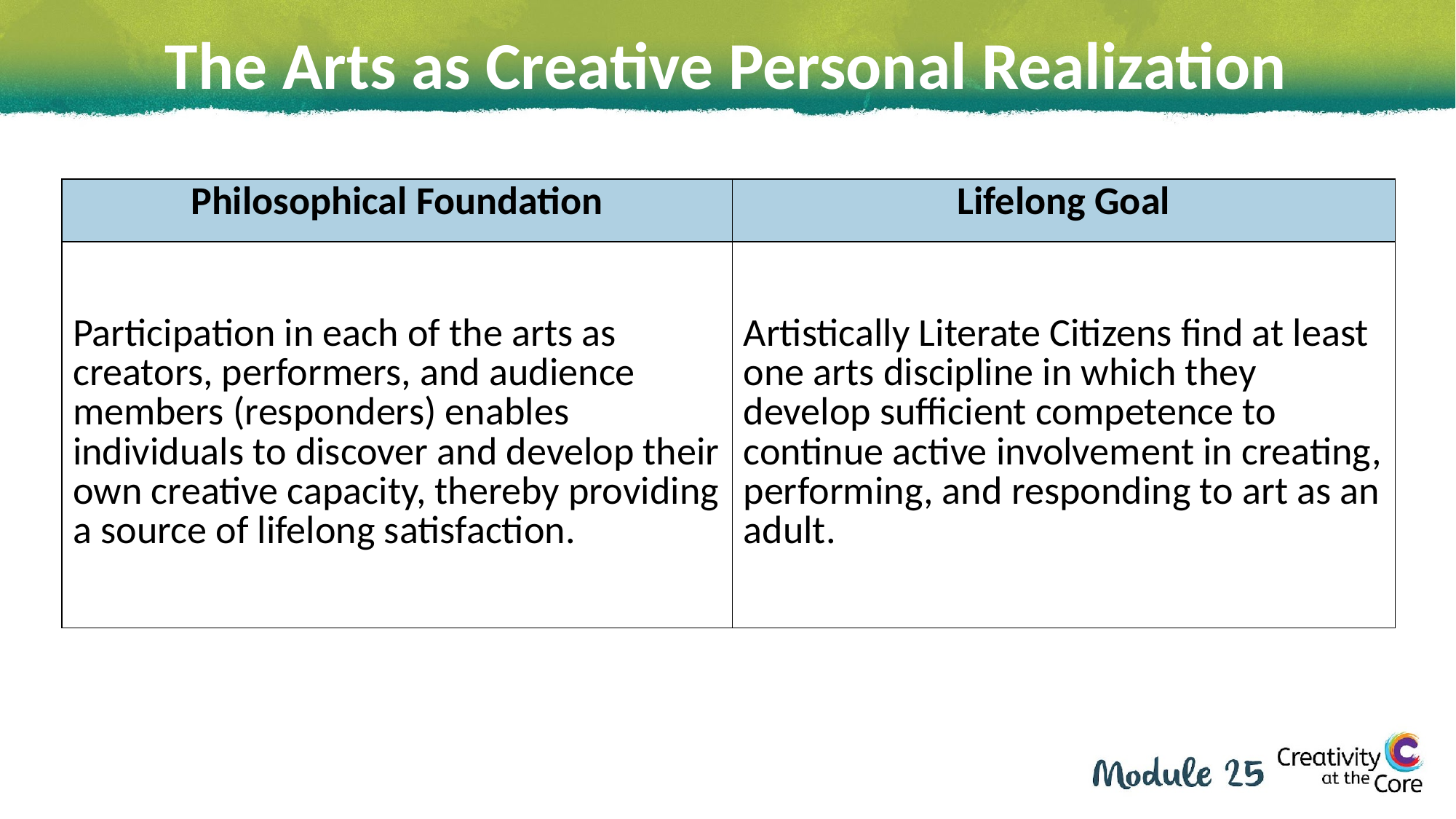

# The Arts as Creative Personal Realization
| Philosophical Foundation | Lifelong Goal |
| --- | --- |
| Participation in each of the arts as creators, performers, and audience members (responders) enables individuals to discover and develop their own creative capacity, thereby providing a source of lifelong satisfaction. | Artistically Literate Citizens find at least one arts discipline in which they develop sufficient competence to continue active involvement in creating, performing, and responding to art as an adult. |
30